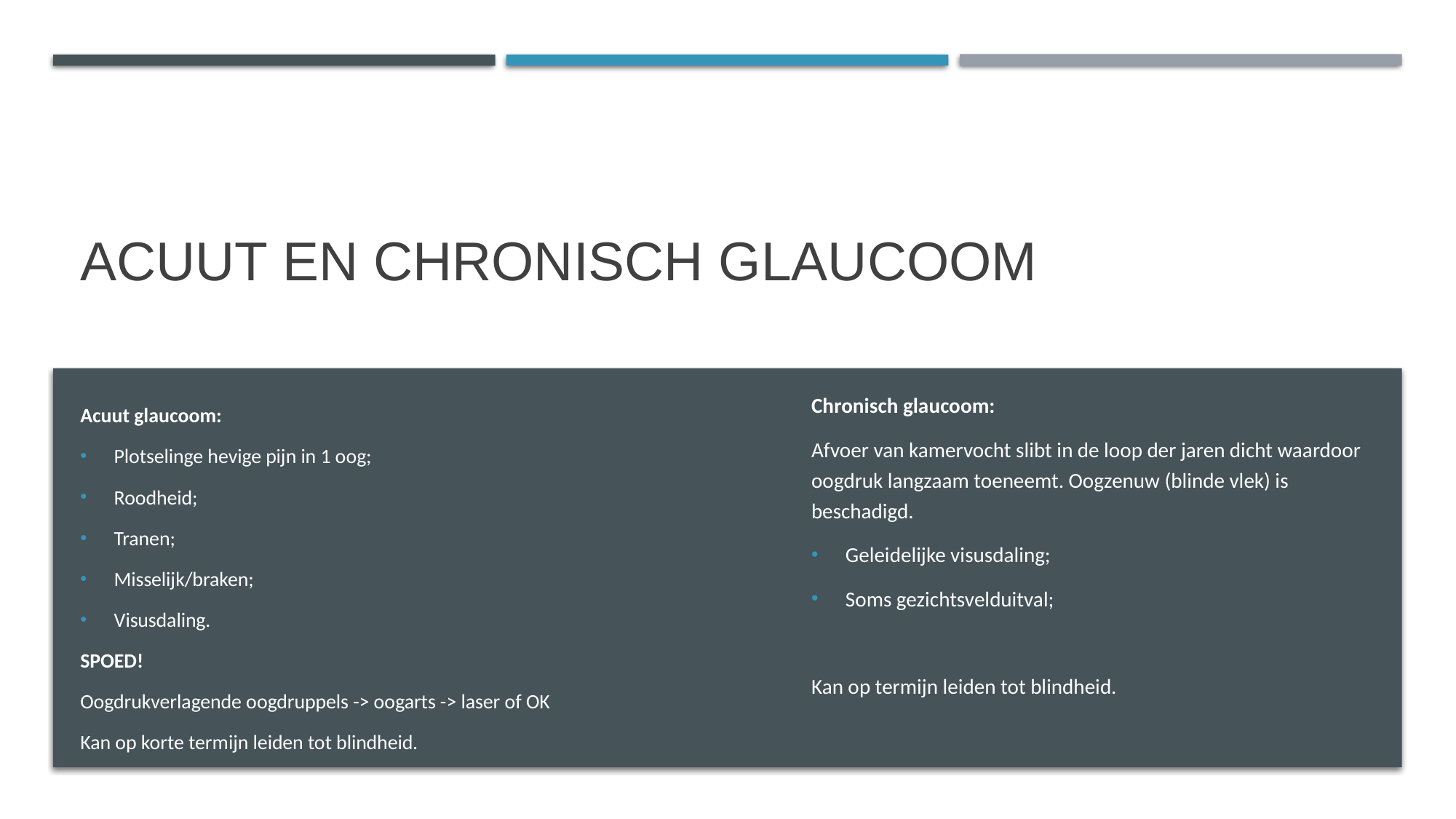

# Acuut en chronisch glaucoom
Chronisch glaucoom:
Afvoer van kamervocht slibt in de loop der jaren dicht waardoor oogdruk langzaam toeneemt. Oogzenuw (blinde vlek) is beschadigd.
Geleidelijke visusdaling;
Soms gezichtsvelduitval;

Kan op termijn leiden tot blindheid.
Acuut glaucoom:
Plotselinge hevige pijn in 1 oog;
Roodheid;
Tranen;
Misselijk/braken;
Visusdaling.
SPOED!
Oogdrukverlagende oogdruppels -> oogarts -> laser of OK
Kan op korte termijn leiden tot blindheid.